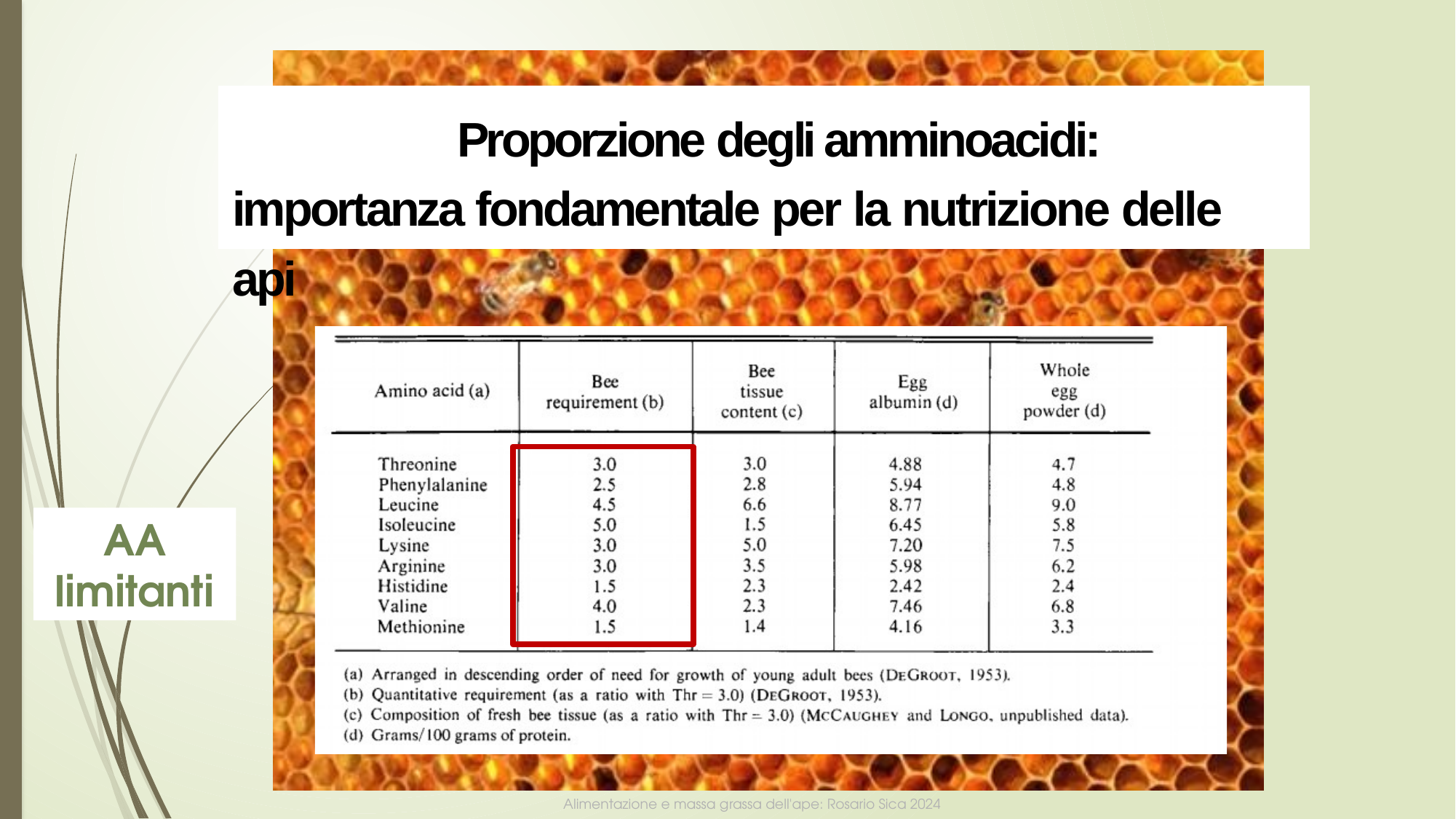

# Proporzione degli amminoacidi:  importanza fondamentale per la nutrizione delle api

AA
limitanti
Alimentazione e massa grassa dell'ape: Rosario Sica 2024